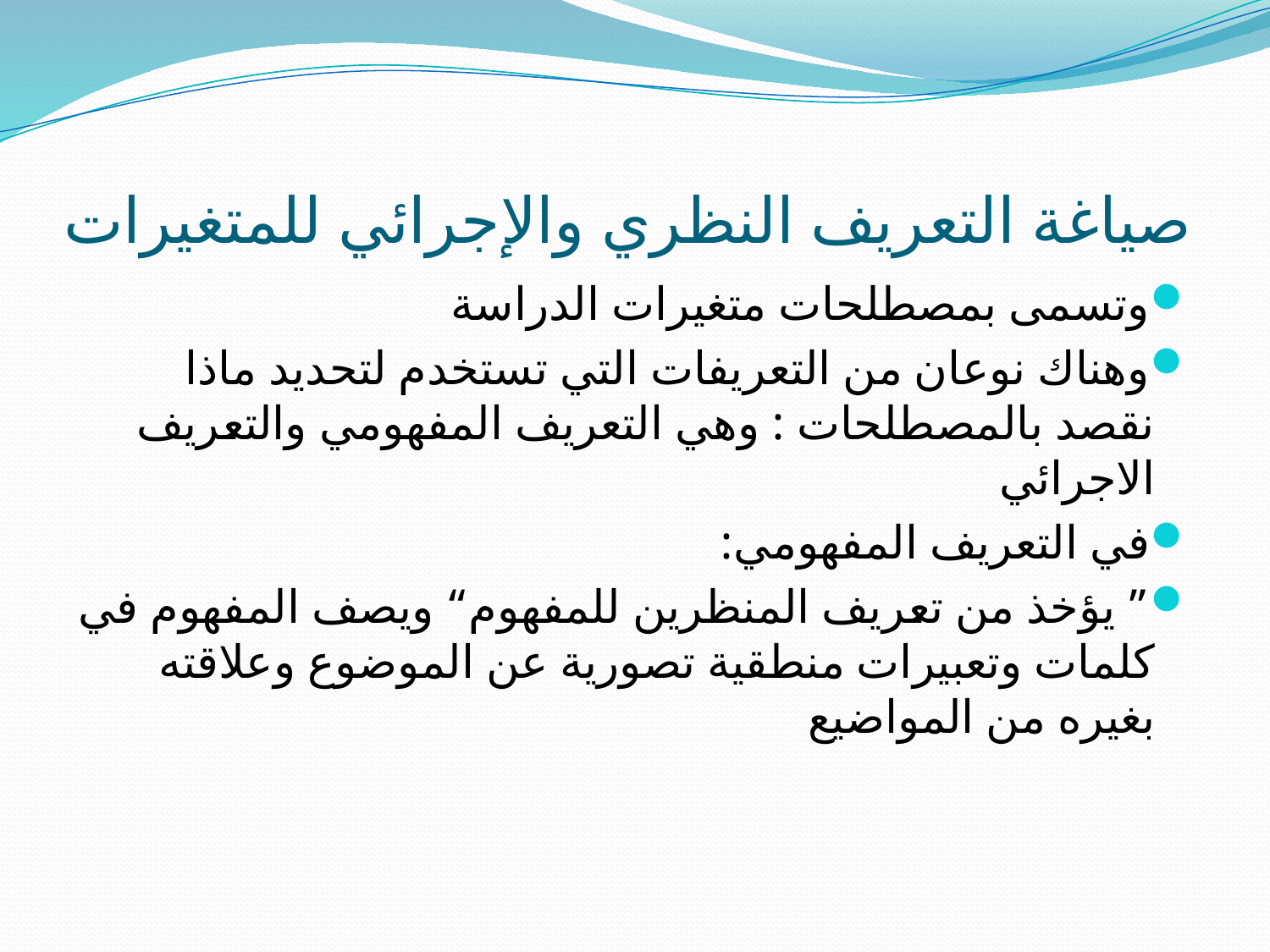

# صياغة التعريف النظري والإجرائي للمتغيرات
وتسمى بمصطلحات متغيرات الدراسة
وهناك نوعان من التعريفات التي تستخدم لتحديد ماذا نقصد بالمصطلحات : وهي التعريف المفهومي والتعريف الاجرائي
في التعريف المفهومي:
” يؤخذ من تعريف المنظرين للمفهوم“ ويصف المفهوم في كلمات وتعبيرات منطقية تصورية عن الموضوع وعلاقته بغيره من المواضيع